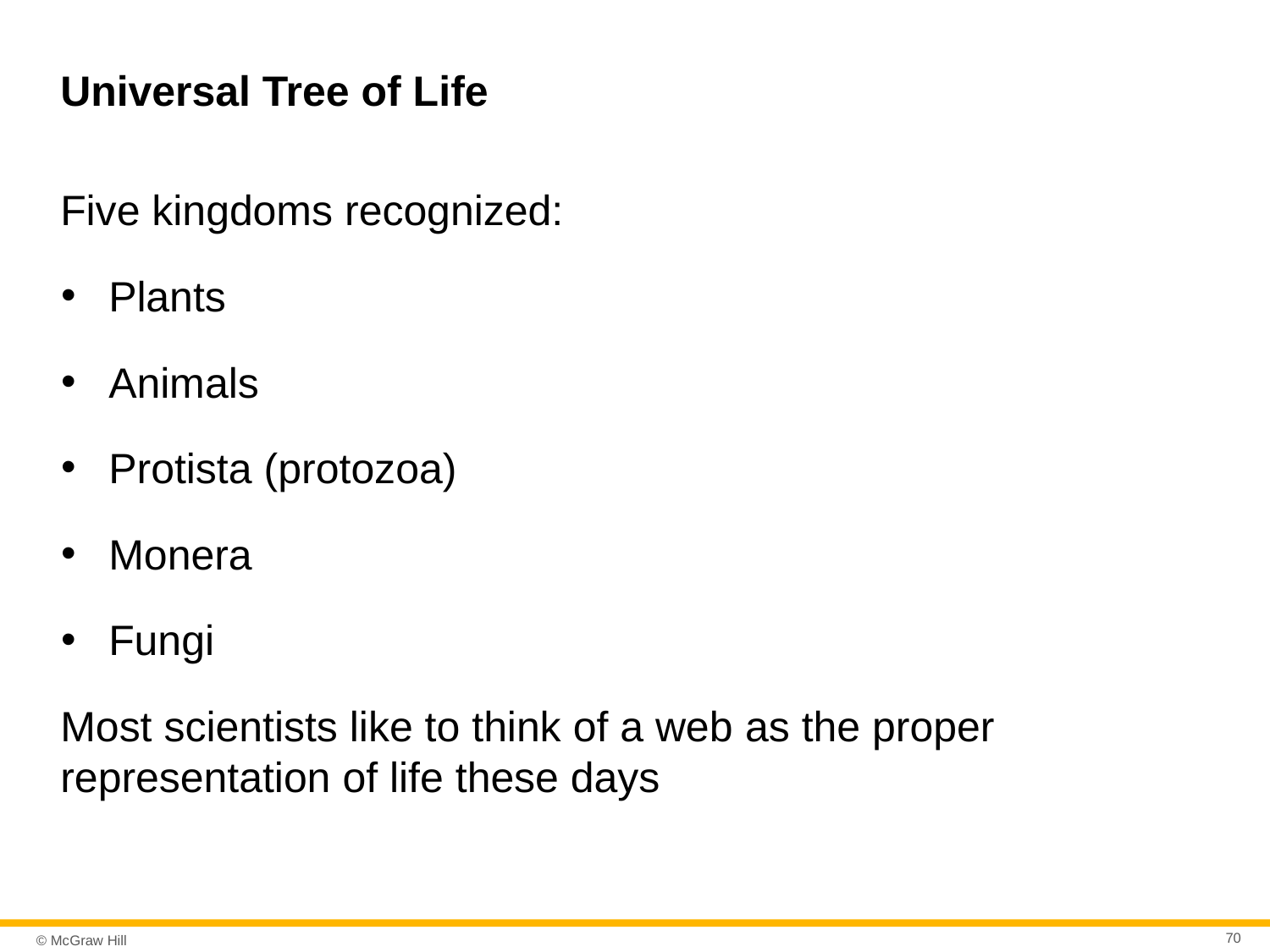

# Universal Tree of Life
Five kingdoms recognized:
Plants
Animals
Protista (protozoa)
Monera
Fungi
Most scientists like to think of a web as the proper representation of life these days